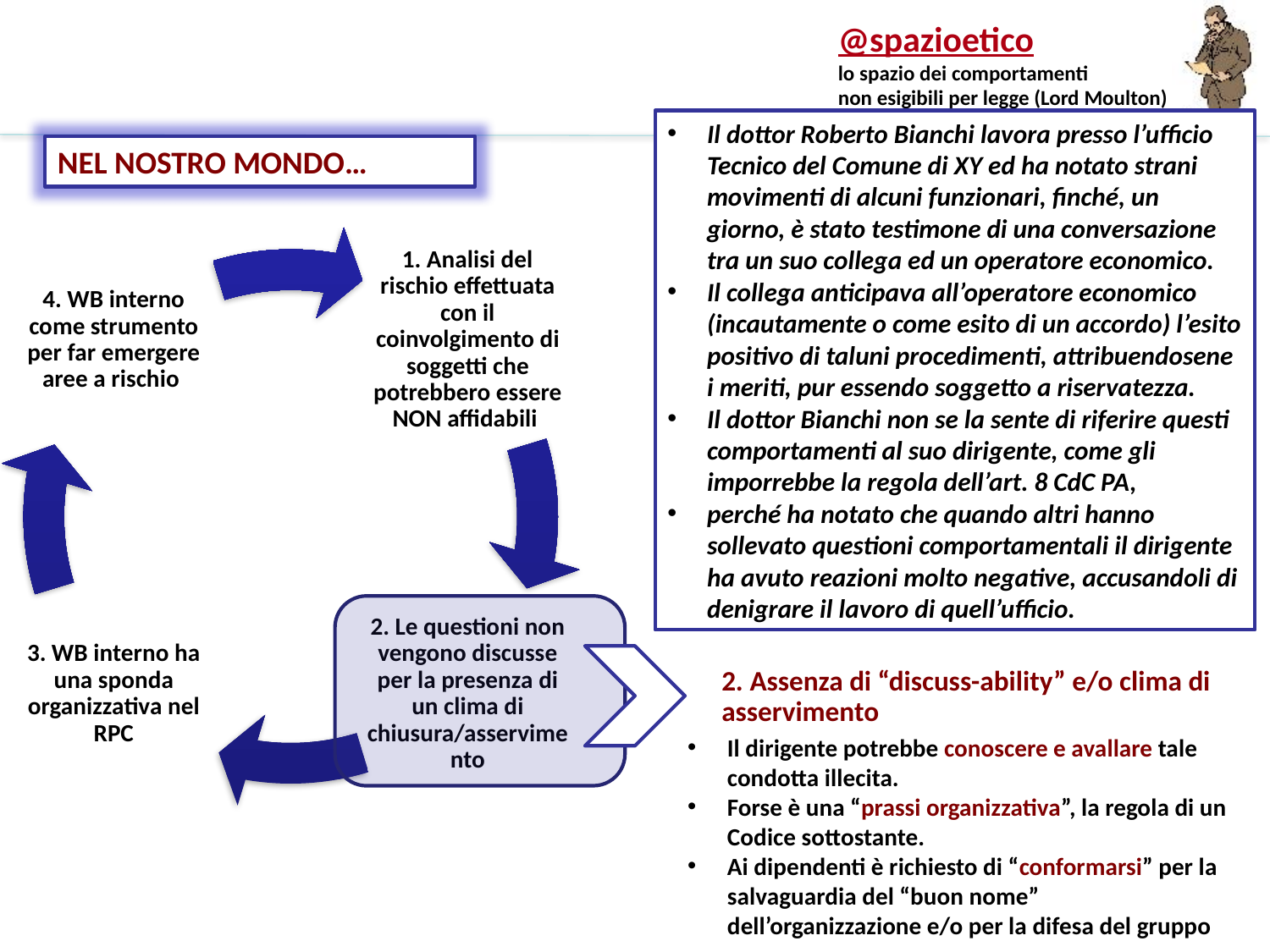

Il dottor Roberto Bianchi lavora presso l’ufficio Tecnico del Comune di XY ed ha notato strani movimenti di alcuni funzionari, finché, un giorno, è stato testimone di una conversazione tra un suo collega ed un operatore economico.
Il collega anticipava all’operatore economico (incautamente o come esito di un accordo) l’esito positivo di taluni procedimenti, attribuendosene i meriti, pur essendo soggetto a riservatezza.
Il dottor Bianchi non se la sente di riferire questi comportamenti al suo dirigente, come gli imporrebbe la regola dell’art. 8 CdC PA,
perché ha notato che quando altri hanno sollevato questioni comportamentali il dirigente ha avuto reazioni molto negative, accusandoli di denigrare il lavoro di quell’ufficio.
NEL NOSTRO MONDO…
1. Analisi del rischio effettuata con il coinvolgimento di soggetti che potrebbero essere NON affidabili
2. Le questioni non vengono discusse per la presenza di un clima di chiusura/asservimento
3. WB interno ha una sponda organizzativa nel RPC
4. WB interno come strumento per far emergere aree a rischio

2. Assenza di “discuss-ability” e/o clima di asservimento

Il dirigente potrebbe conoscere e avallare tale condotta illecita.
Forse è una “prassi organizzativa”, la regola di un Codice sottostante.
Ai dipendenti è richiesto di “conformarsi” per la salvaguardia del “buon nome” dell’organizzazione e/o per la difesa del gruppo